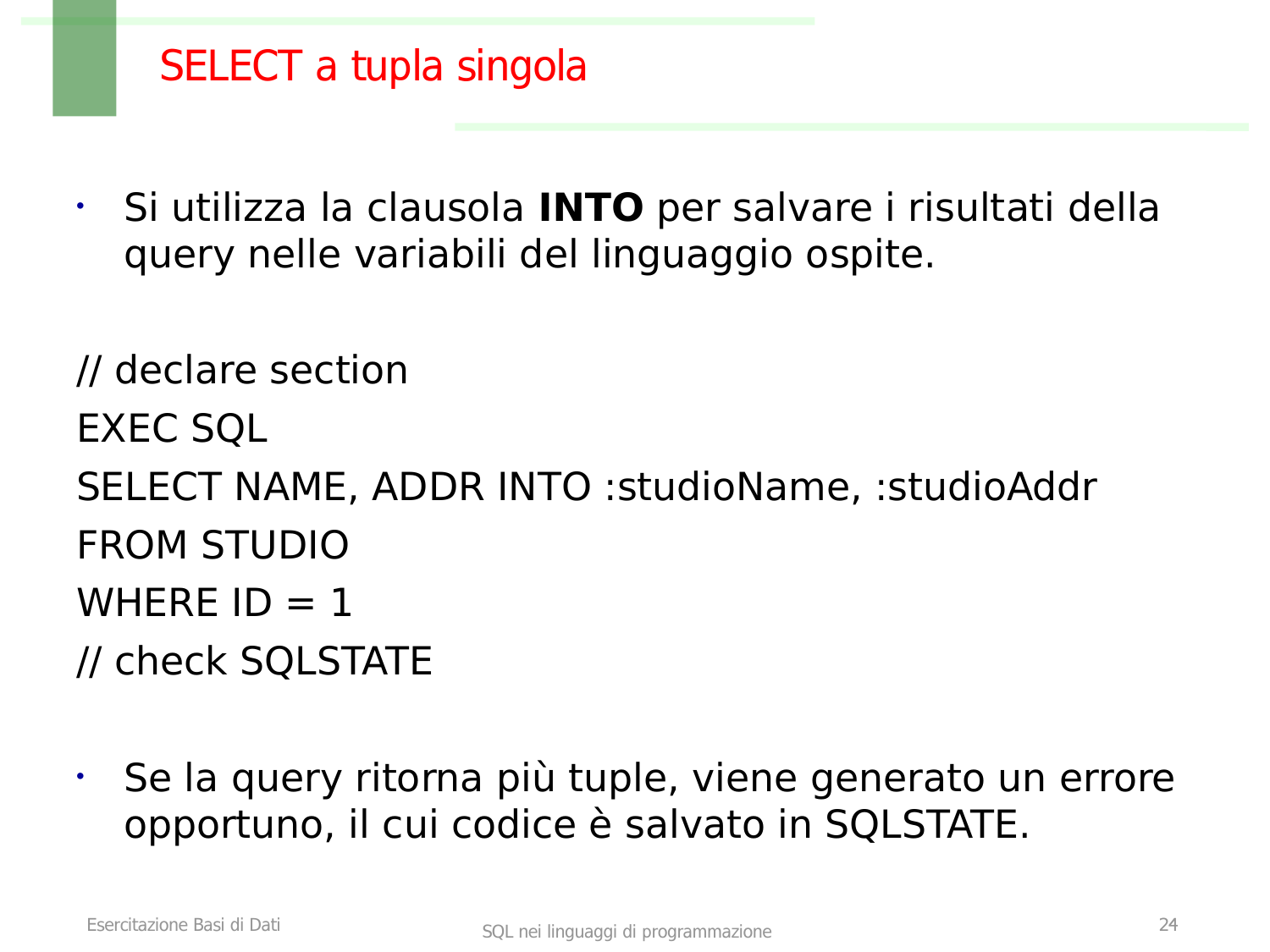

# SELECT a tupla singola
Si utilizza la clausola INTO per salvare i risultati della query nelle variabili del linguaggio ospite.

// declare section
EXEC SQL
SELECT NAME, ADDR INTO :studioName, :studioAddr
FROM STUDIO
WHERE ID = 1
// check SQLSTATE

Se la query ritorna più tuple, viene generato un errore opportuno, il cui codice è salvato in SQLSTATE.
SQL nei linguaggi di programmazione